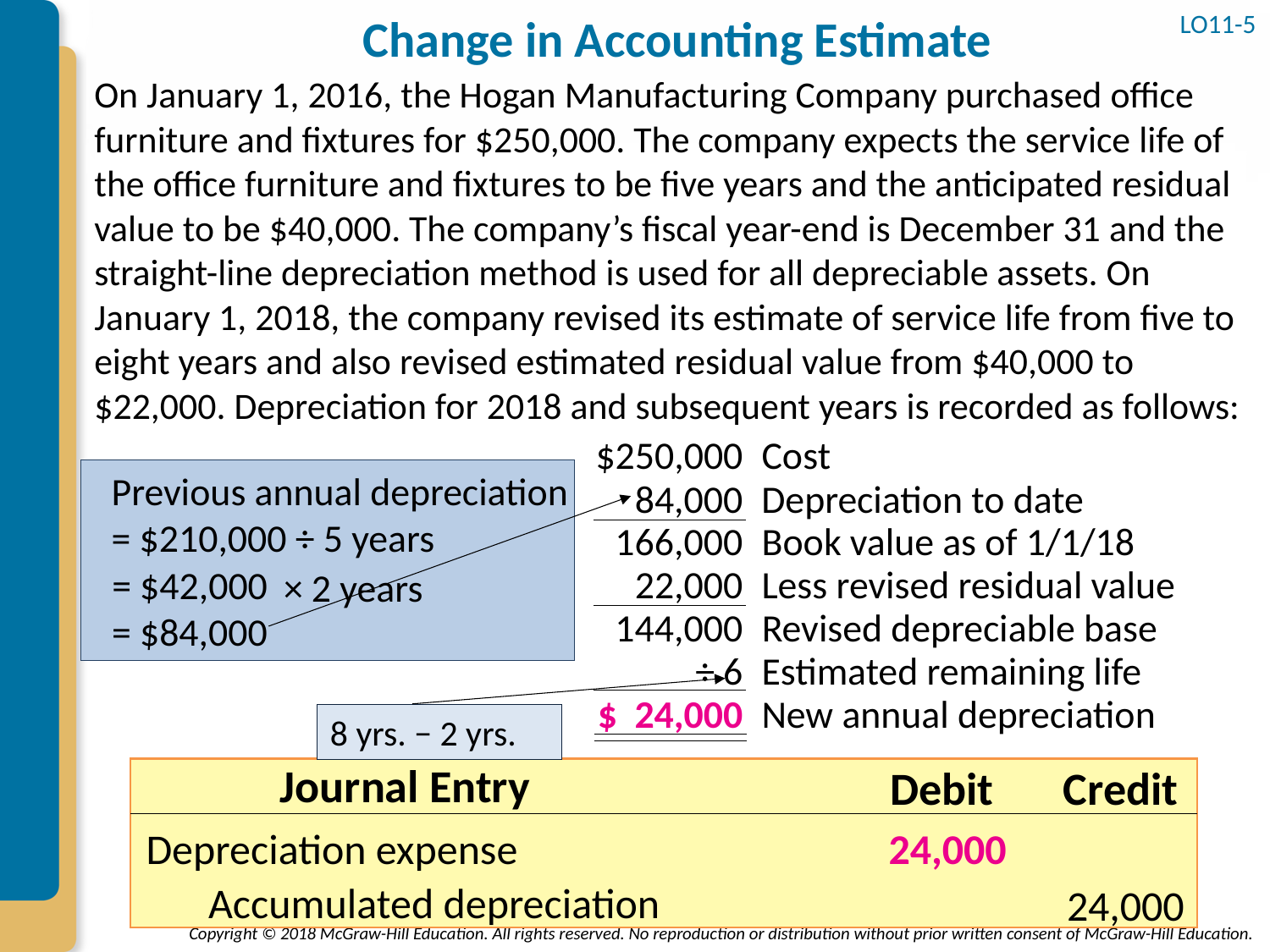

LO11-5
# Change in Accounting Estimate
On January 1, 2016, the Hogan Manufacturing Company purchased office furniture and fixtures for $250,000. The company expects the service life of the office furniture and fixtures to be five years and the anticipated residual value to be $40,000. The company’s fiscal year-end is December 31 and the straight-line depreciation method is used for all depreciable assets. On January 1, 2018, the company revised its estimate of service life from five to eight years and also revised estimated residual value from $40,000 to $22,000. Depreciation for 2018 and subsequent years is recorded as follows:
$250,000
Cost

Previous annual depreciation = $210,000 ÷ 5 years
Depreciation to date
84,000
166,000
Book value as of 1/1/18
Less revised residual value
22,000
= $42,000
× 2 years
144,000
Revised depreciable base
= $84,000
÷ 6
Estimated remaining life
$  24,000
New annual depreciation
8 yrs. − 2 yrs.
Journal Entry
Debit
Credit

Depreciation expense
24,000
Accumulated depreciation
24,000